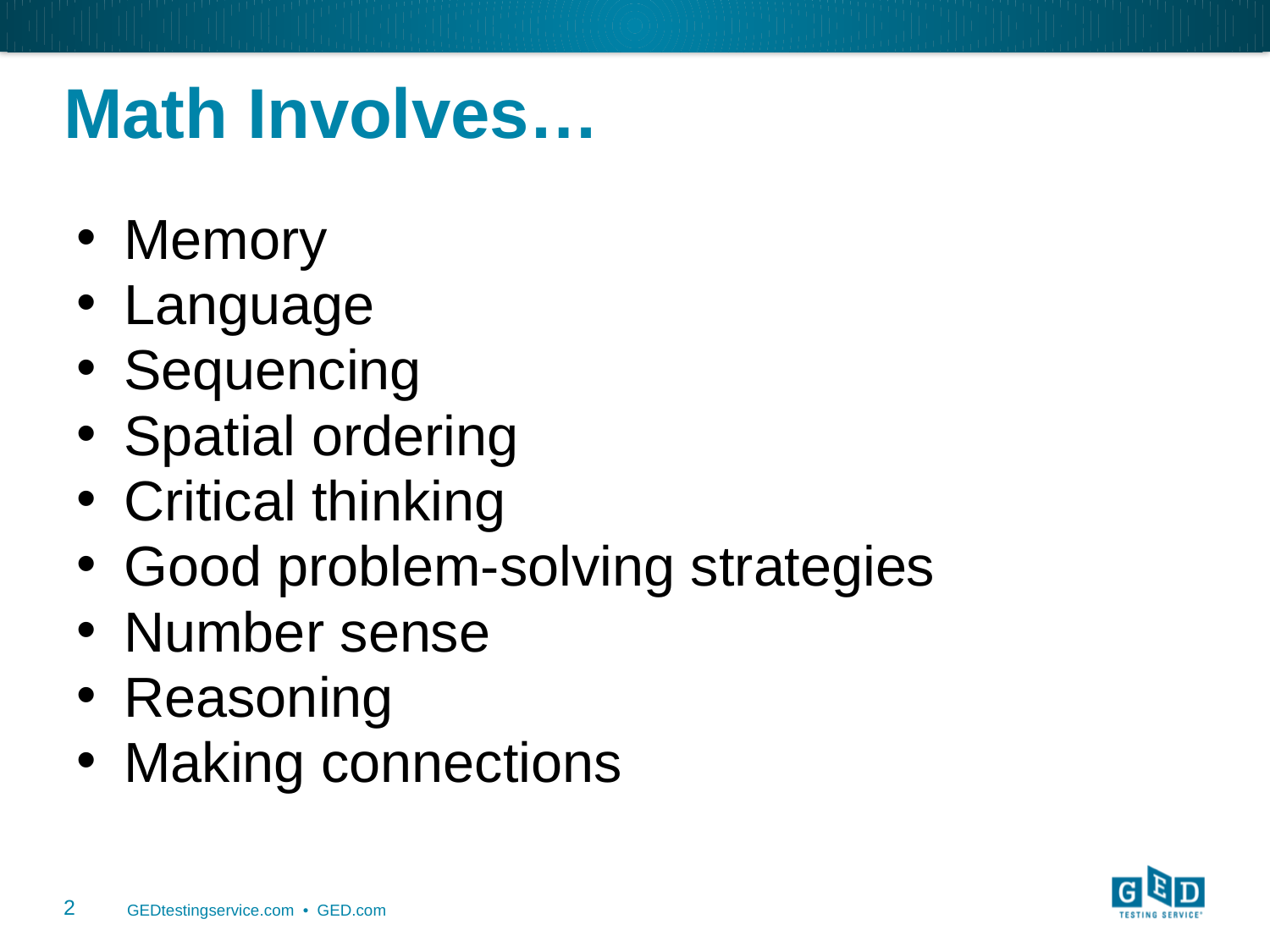

# Math Involves…
Memory
Language
Sequencing
Spatial ordering
Critical thinking
Good problem-solving strategies
Number sense
Reasoning
Making connections

2